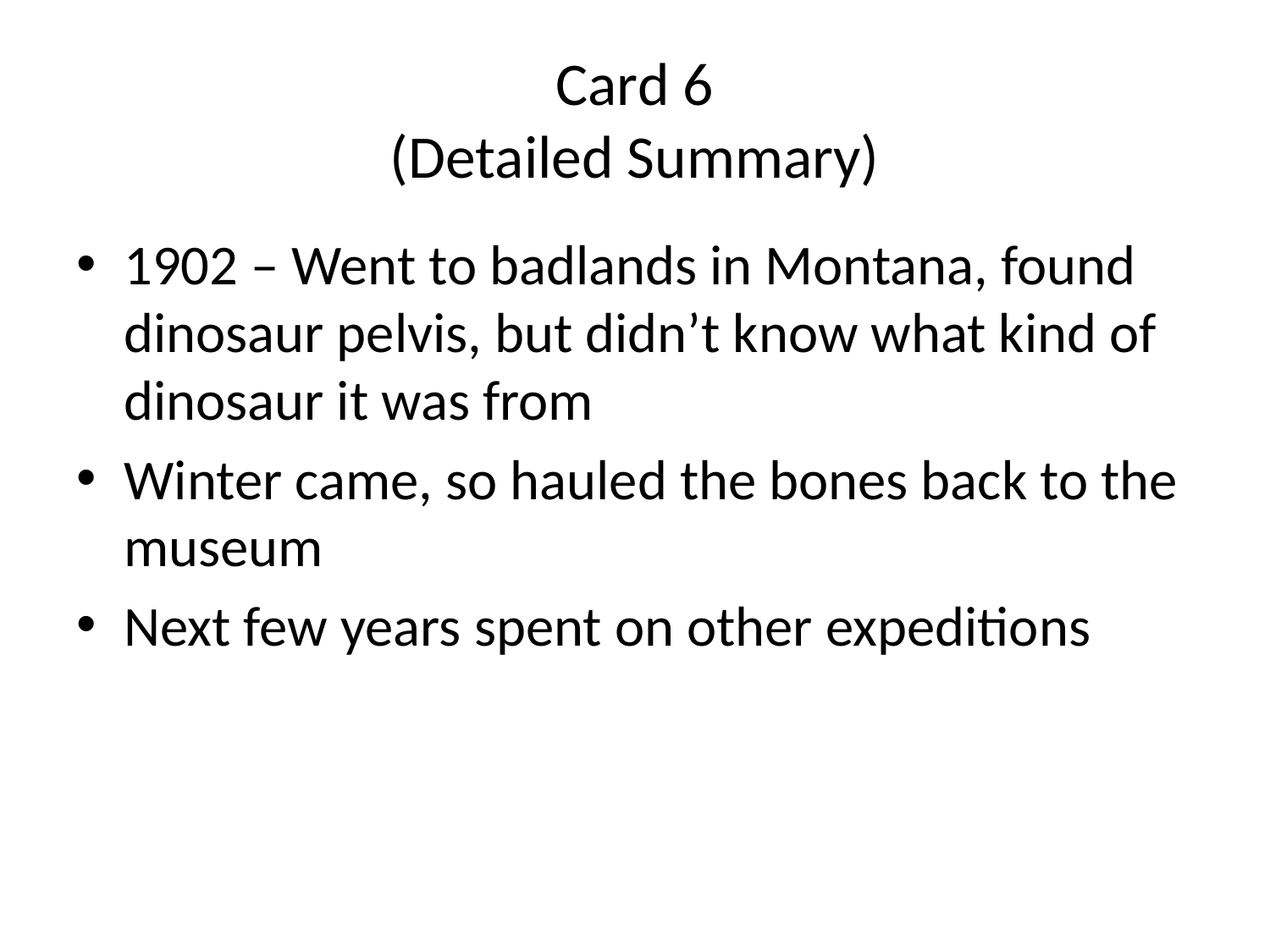

# Card 6 (Detailed Summary)
1902 – Went to badlands in Montana, found dinosaur pelvis, but didn’t know what kind of dinosaur it was from
Winter came, so hauled the bones back to the museum
Next few years spent on other expeditions